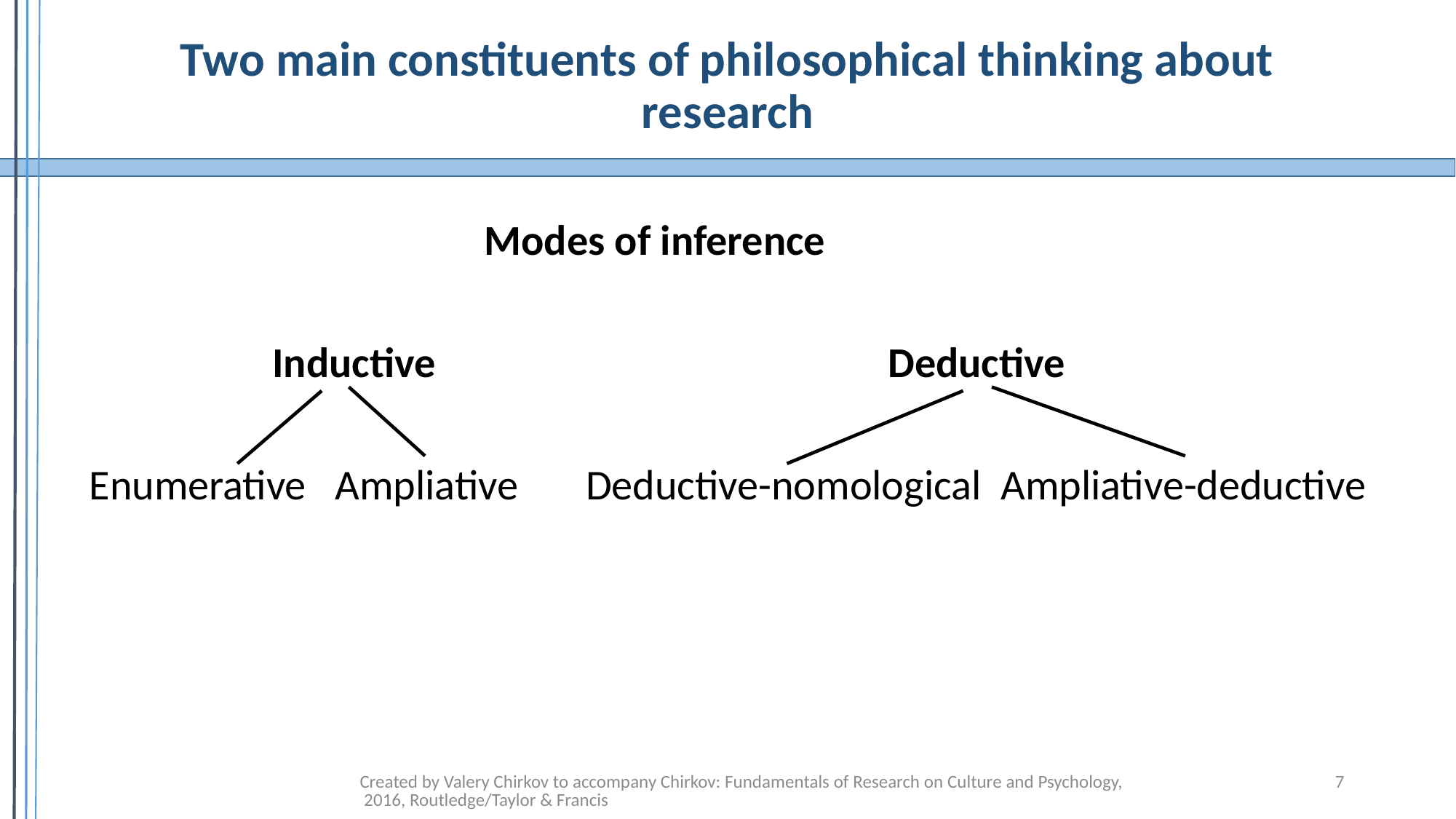

# Two main constituents of philosophical thinking about research
                                           Modes of inference

                     Inductive                                               Deductive

  Enumerative   Ampliative       Deductive-nomological  Ampliative-deductive
Created by Valery Chirkov to accompany Chirkov: Fundamentals of Research on Culture and Psychology, 2016, Routledge/Taylor & Francis
7